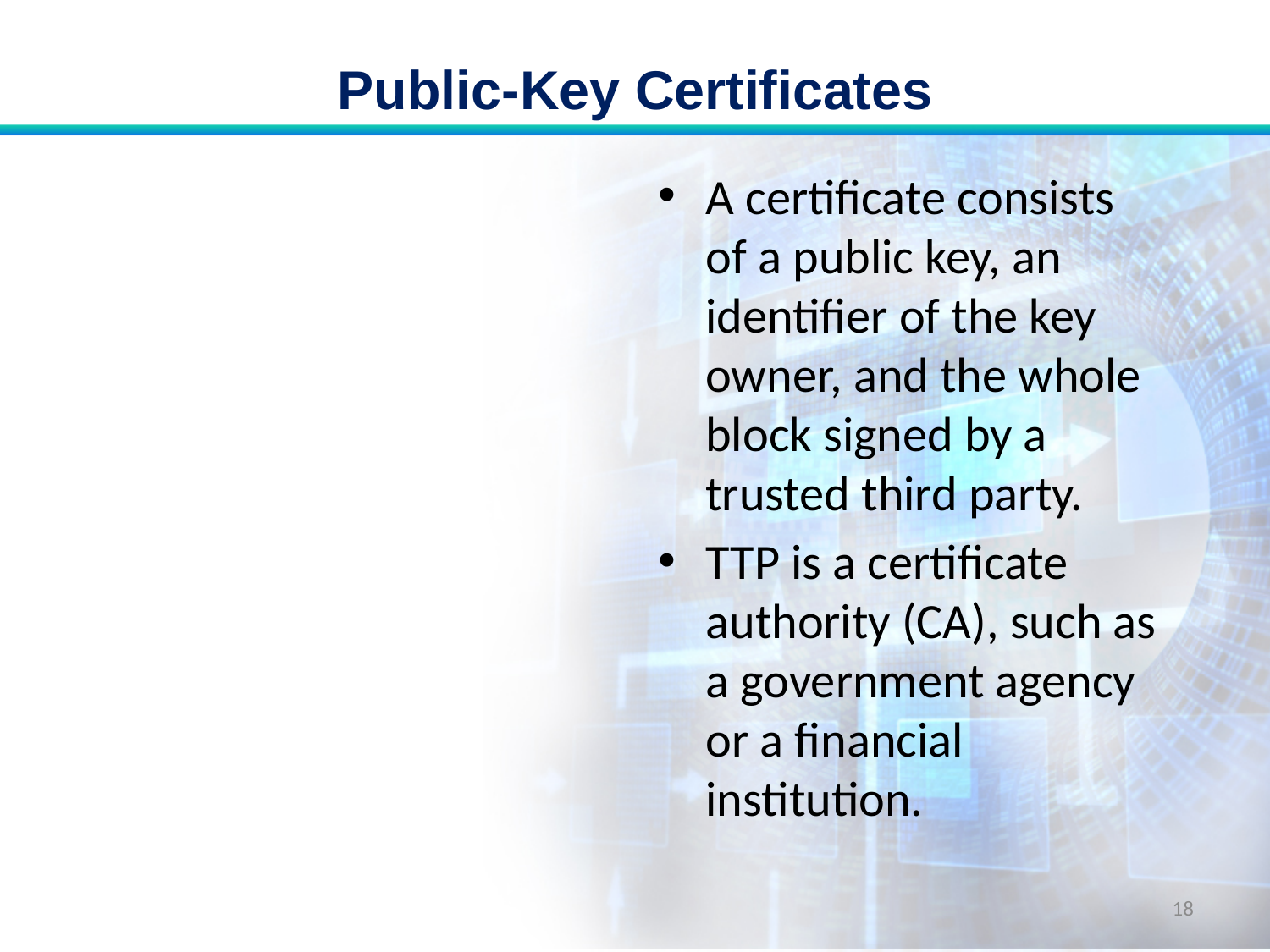

# Public-Key Certificates
A certificate consists of a public key, an identifier of the key owner, and the whole block signed by a trusted third party.
TTP is a certificate authority (CA), such as a government agency or a financial institution.
18